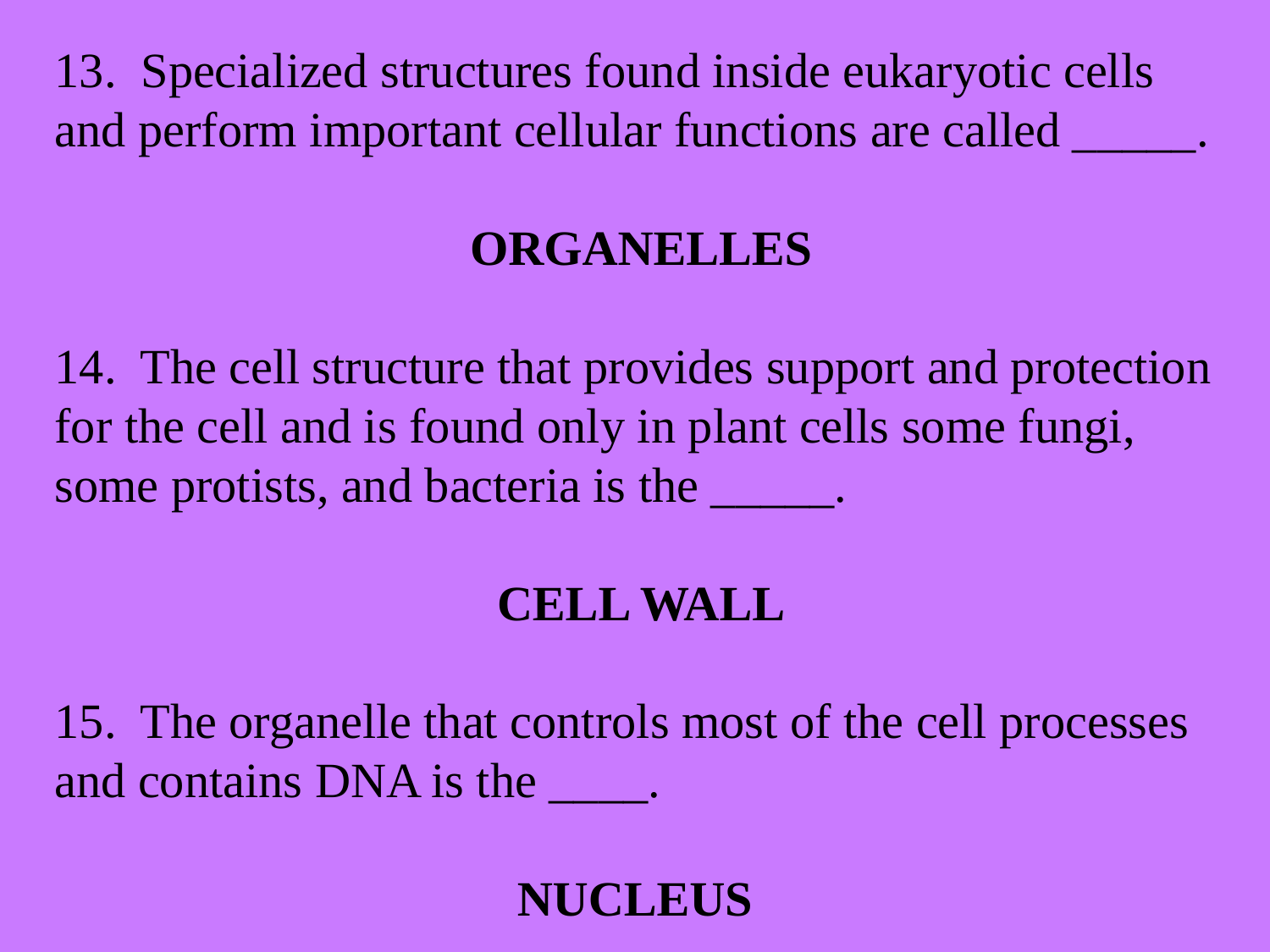

13.  Specialized structures found inside eukaryotic cells and perform important cellular functions are called _____.

 ORGANELLES

14.  The cell structure that provides support and protection for the cell and is found only in plant cells some fungi, some protists, and bacteria is the _____.

 CELL WALL

15.  The organelle that controls most of the cell processes and contains DNA is the ____.

NUCLEUS